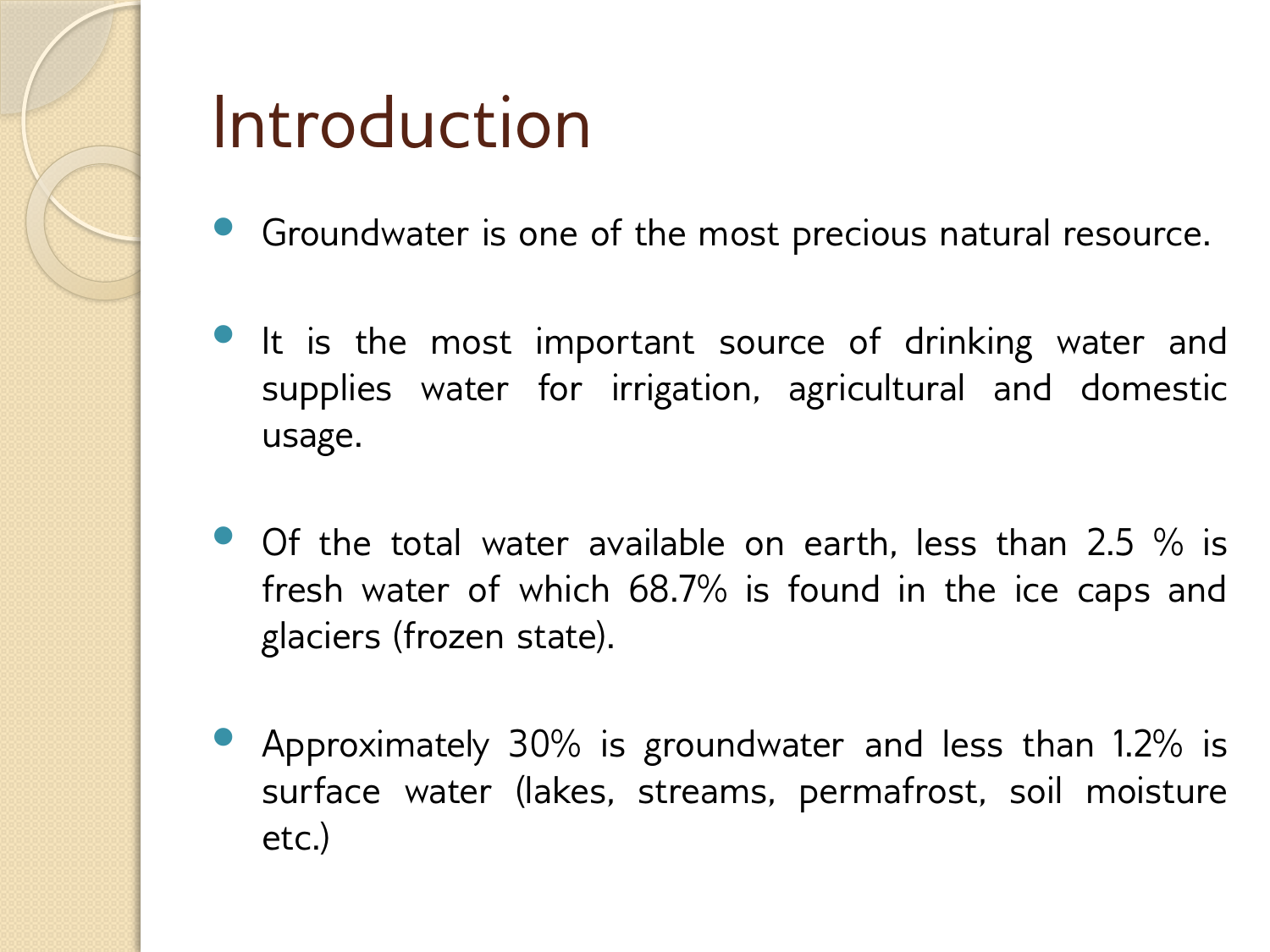

# Introduction
Groundwater is one of the most precious natural resource.

It is the most important source of drinking water and supplies water for irrigation, agricultural and domestic usage.

Of the total water available on earth, less than 2.5 % is fresh water of which 68.7% is found in the ice caps and glaciers (frozen state).

Approximately 30% is groundwater and less than 1.2% is surface water (lakes, streams, permafrost, soil moisture etc.)